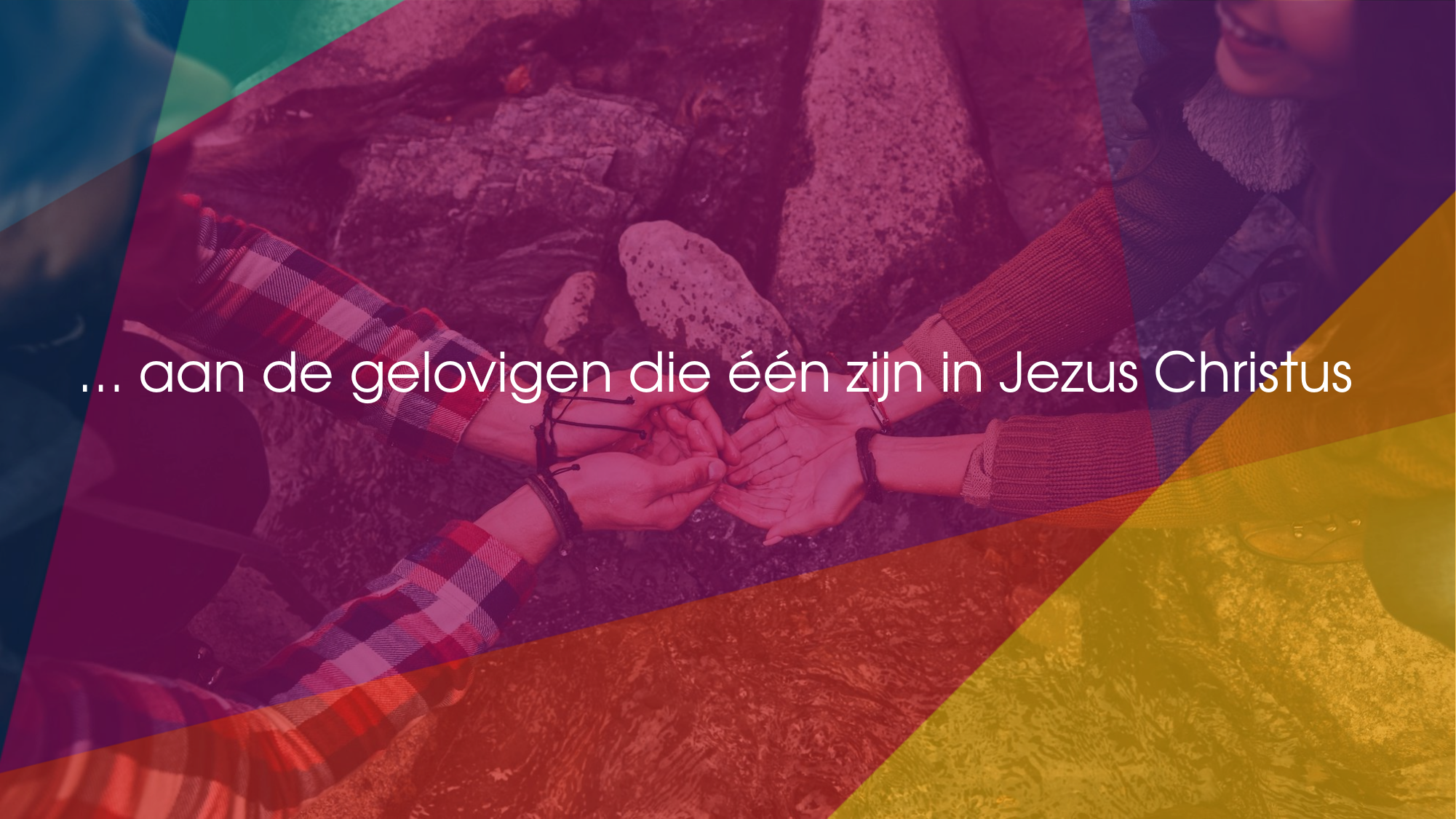

… aan de gelovigen die één zijn in Jezus Christus